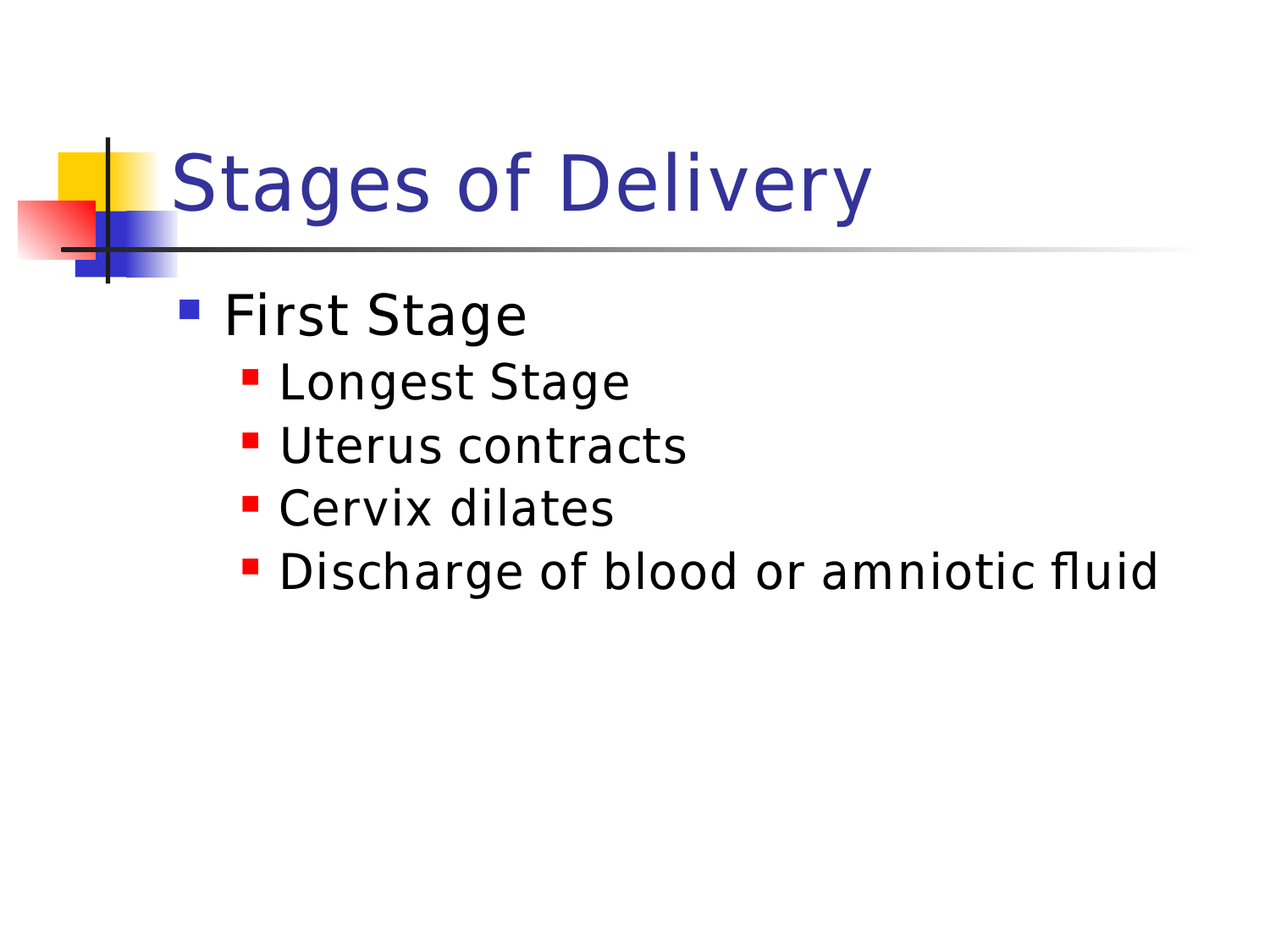

# Stages of Delivery
First Stage
Longest Stage
Uterus contracts
Cervix dilates
Discharge of blood or amniotic fluid